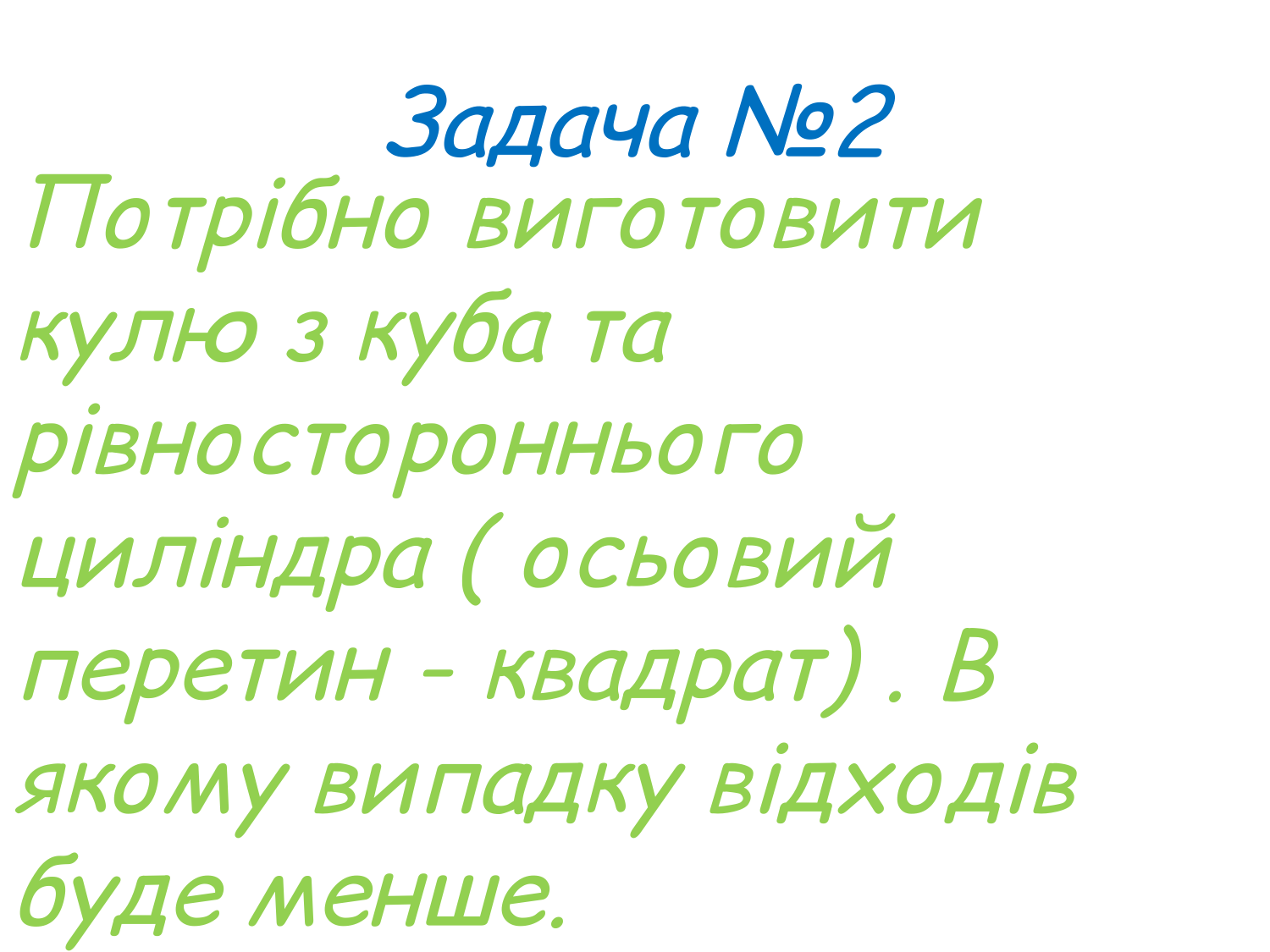

# Задача №2
Потрібно виготовити кулю з куба та  рівностороннього циліндра ( осьовий перетин - квадрат) . В якому випадку відходів буде менше.